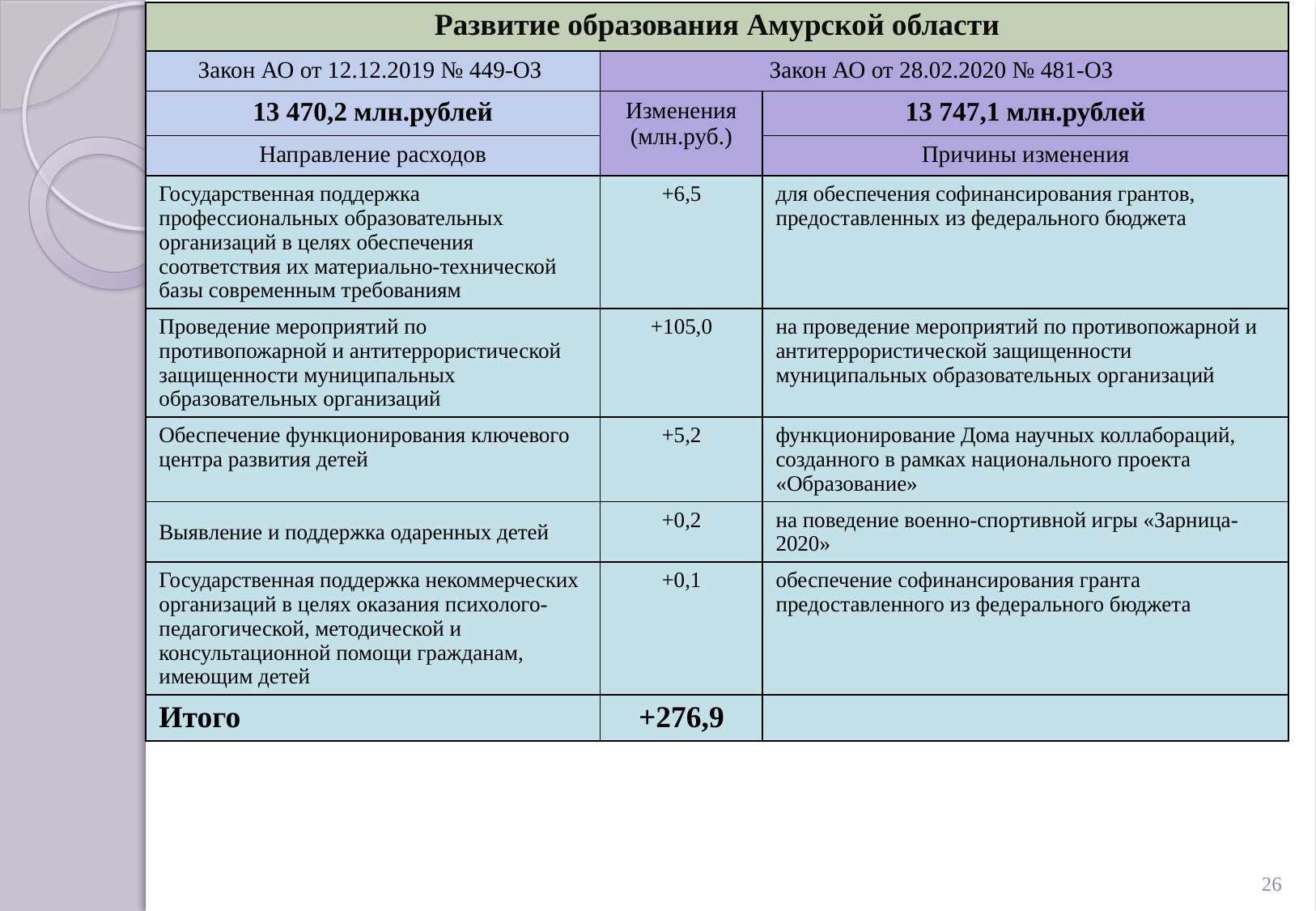

| Развитие образования Амурской области |  |  |
| --- | --- | --- |
| Закон АО от 12.12.2019 № 449-ОЗ | Закон АО от 28.02.2020 № 481-ОЗ |  |
| 13 470,2 млн.рублей | Изменения (млн.руб.) | 13 747,1 млн.рублей |
| Направление расходов |  | Причины изменения |
| Государственная поддержка профессиональных образовательных организаций в целях обеспечения соответствия их материально-технической базы современным требованиям | +6,5 | для обеспечения софинансирования грантов, предоставленных из федерального бюджета |
| Проведение мероприятий по противопожарной и антитеррористической защищенности муниципальных образовательных организаций | +105,0 | на проведение мероприятий по противопожарной и антитеррористической защищенности муниципальных образовательных организаций |
| Обеспечение функционирования ключевого центра развития детей | +5,2 | функционирование Дома научных коллабораций, созданного в рамках национального проекта «Образование» |
| Выявление и поддержка одаренных детей | +0,2 | на поведение военно-спортивной игры «Зарница-2020» |
| Государственная поддержка некоммерческих организаций в целях оказания психолого-педагогической, методической и консультационной помощи гражданам, имеющим детей | +0,1 | обеспечение софинансирования гранта предоставленного из федерального бюджета |
| Итого | +276,9 |  |
26